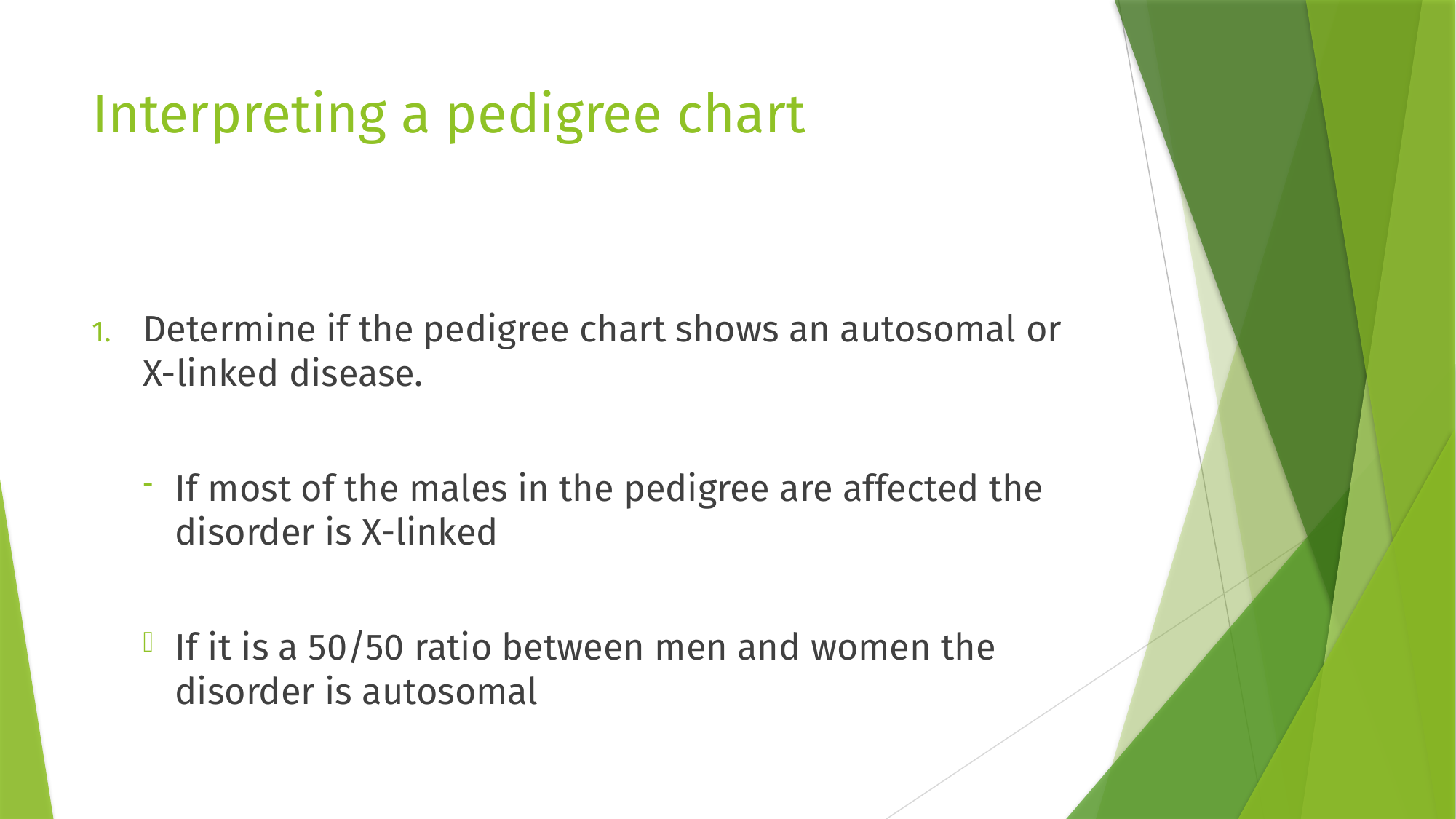

# Interpreting a pedigree chart

Determine if the pedigree chart shows an autosomal or X-linked disease.

If most of the males in the pedigree are affected the disorder is X-linked

If it is a 50/50 ratio between men and women the disorder is autosomal